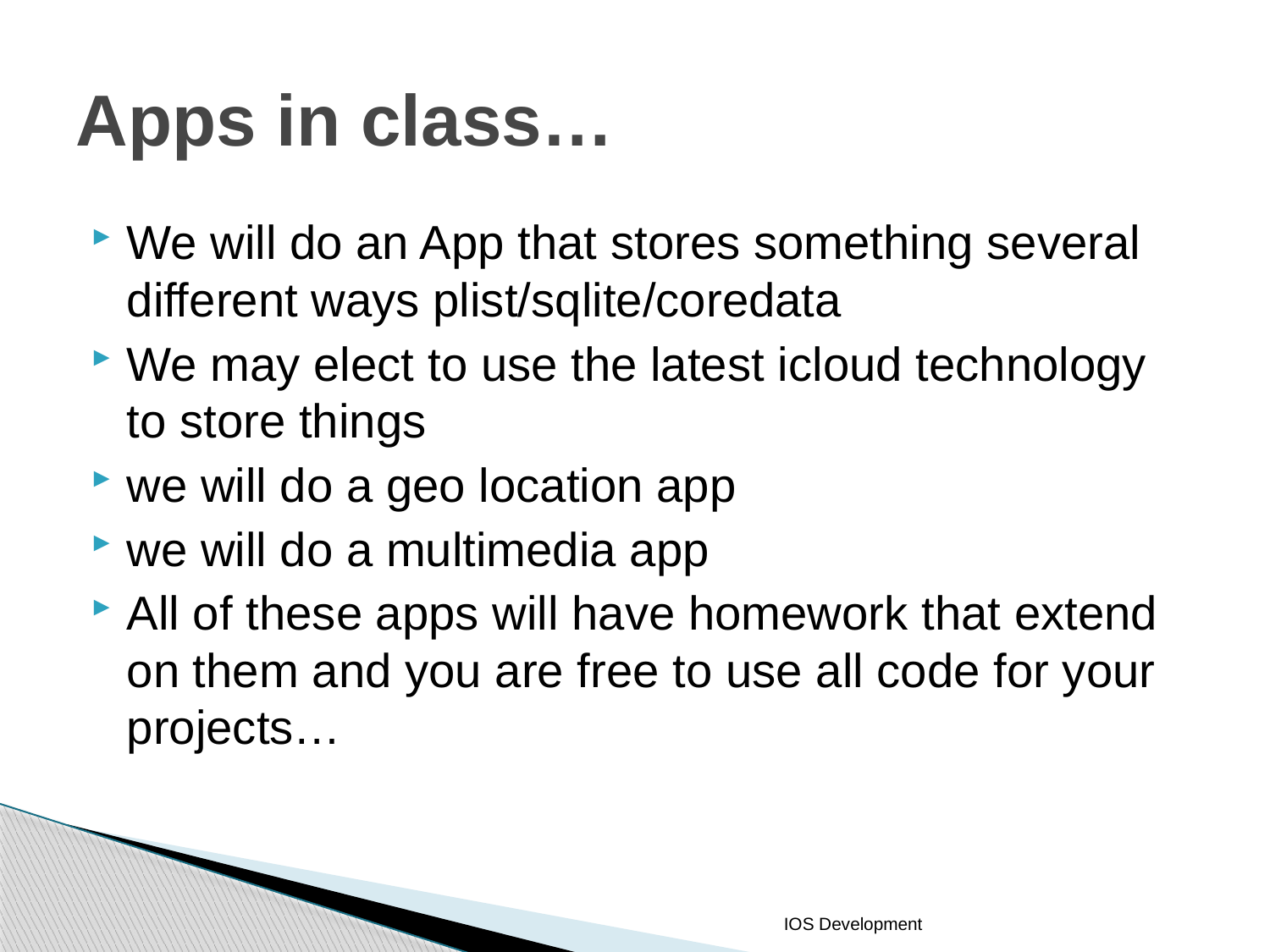

# Apps in class…
We will do an App that stores something several different ways plist/sqlite/coredata
We may elect to use the latest icloud technology to store things
we will do a geo location app
we will do a multimedia app
All of these apps will have homework that extend on them and you are free to use all code for your projects…

IOS Development